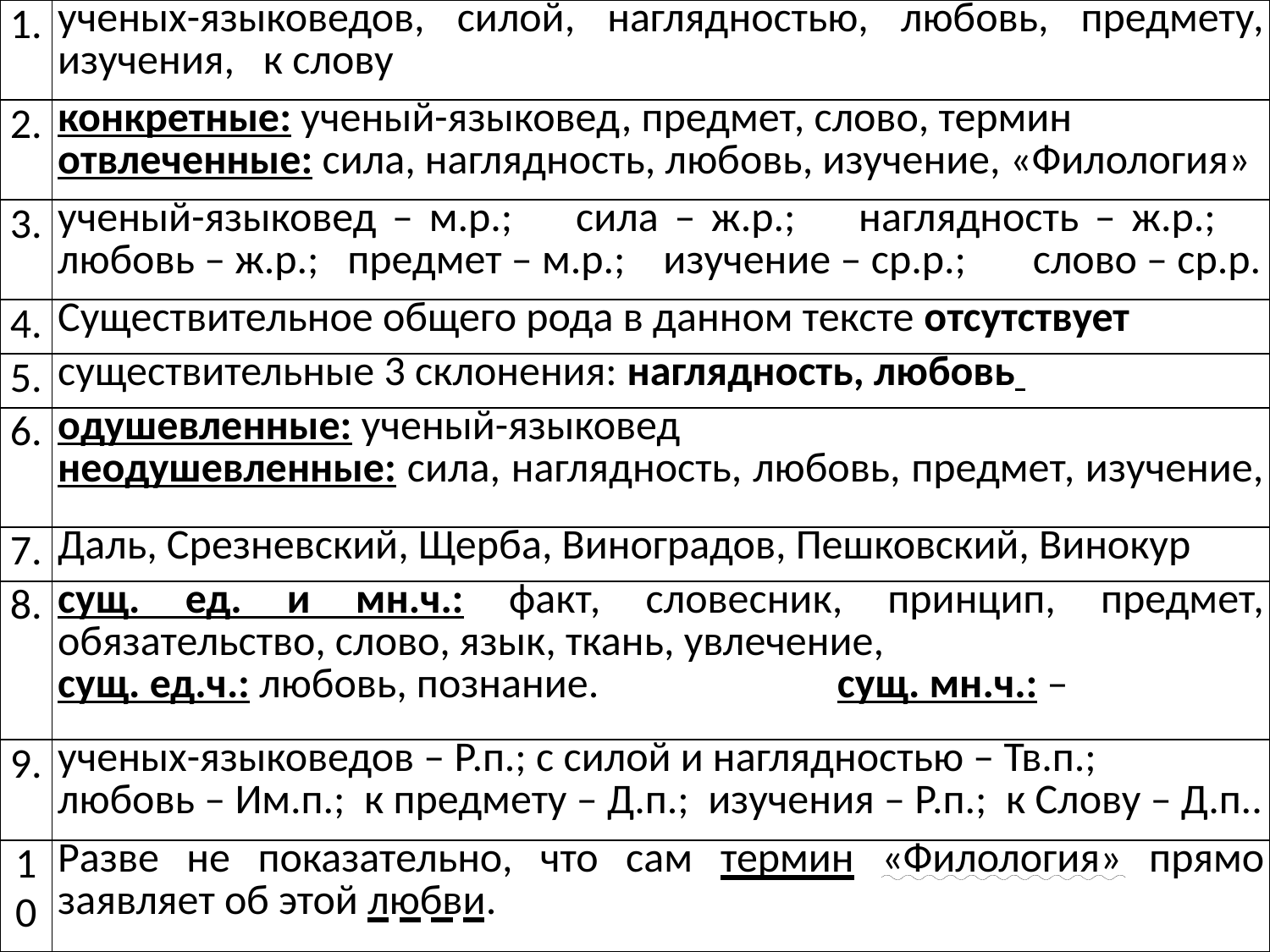

| 1. | ученых-языковедов, силой, наглядностью, любовь, предмету, изучения, к слову |
| --- | --- |
| 2. | конкретные: ученый-языковед, предмет, слово, термин отвлеченные: сила, наглядность, любовь, изучение, «Филология» |
| 3. | ученый-языковед – м.р.; сила – ж.р.; наглядность – ж.р.; любовь – ж.р.; предмет – м.р.; изучение – ср.р.; слово – ср.р. |
| 4. | Существительное общего рода в данном тексте отсутствует |
| 5. | существительные 3 склонения: наглядность, любовь |
| 6. | одушевленные: ученый-языковед неодушевленные: сила, наглядность, любовь, предмет, изучение, |
| 7. | Даль, Срезневский, Щерба, Виноградов, Пешковский, Винокур |
| 8. | сущ. ед. и мн.ч.: факт, словесник, принцип, предмет, обязательство, слово, язык, ткань, увлечение, сущ. ед.ч.: любовь, познание. сущ. мн.ч.: – |
| 9. | ученых-языковедов – Р.п.; с силой и наглядностью – Тв.п.; любовь – Им.п.; к предмету – Д.п.; изучения – Р.п.; к Слову – Д.п.. |
| 10 | Разве не показательно, что сам термин «Филология» прямо заявляет об этой любви. |